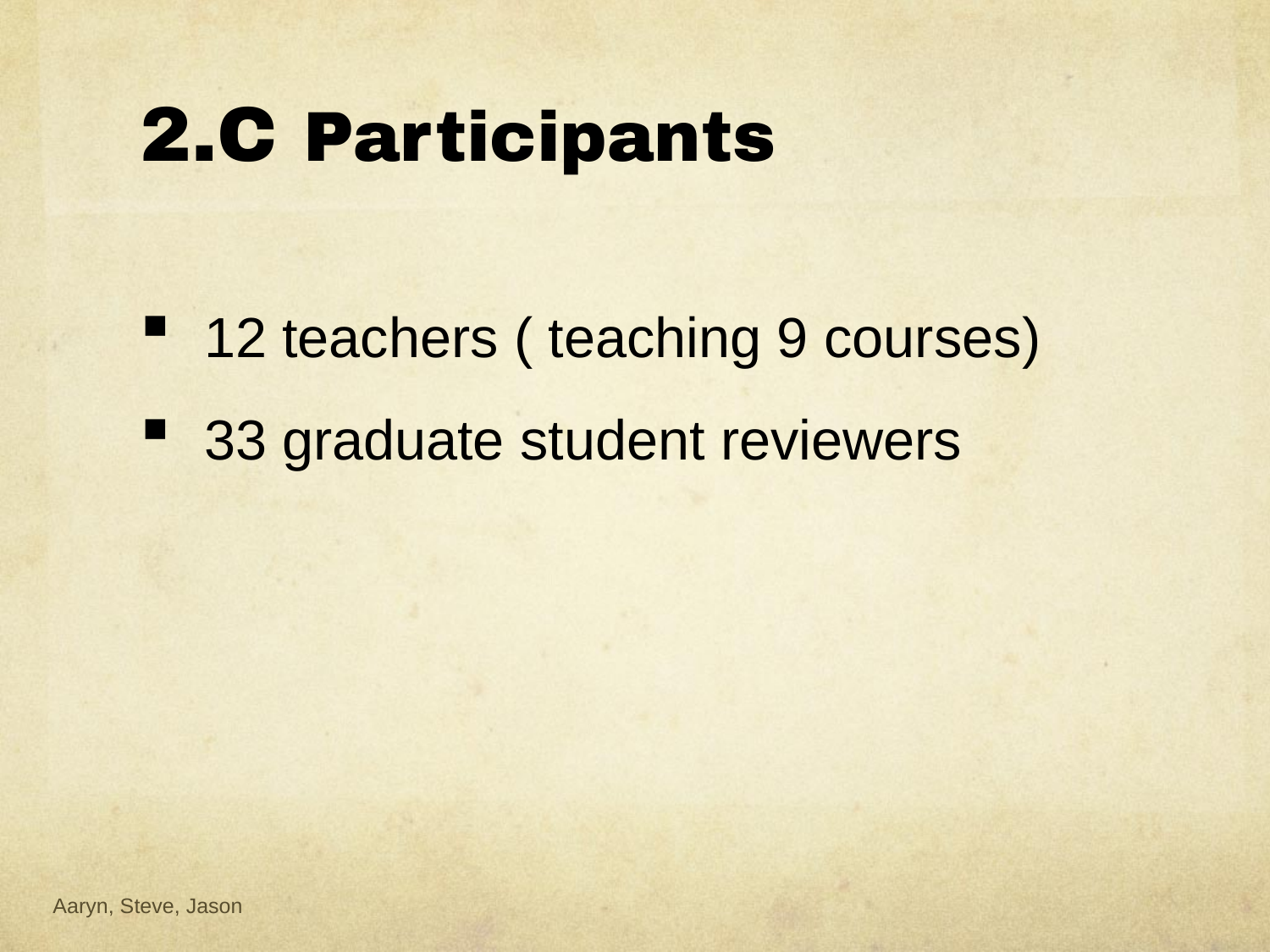

# 2.C Participants
12 teachers ( teaching 9 courses)
33 graduate student reviewers
Aaryn, Steve, Jason